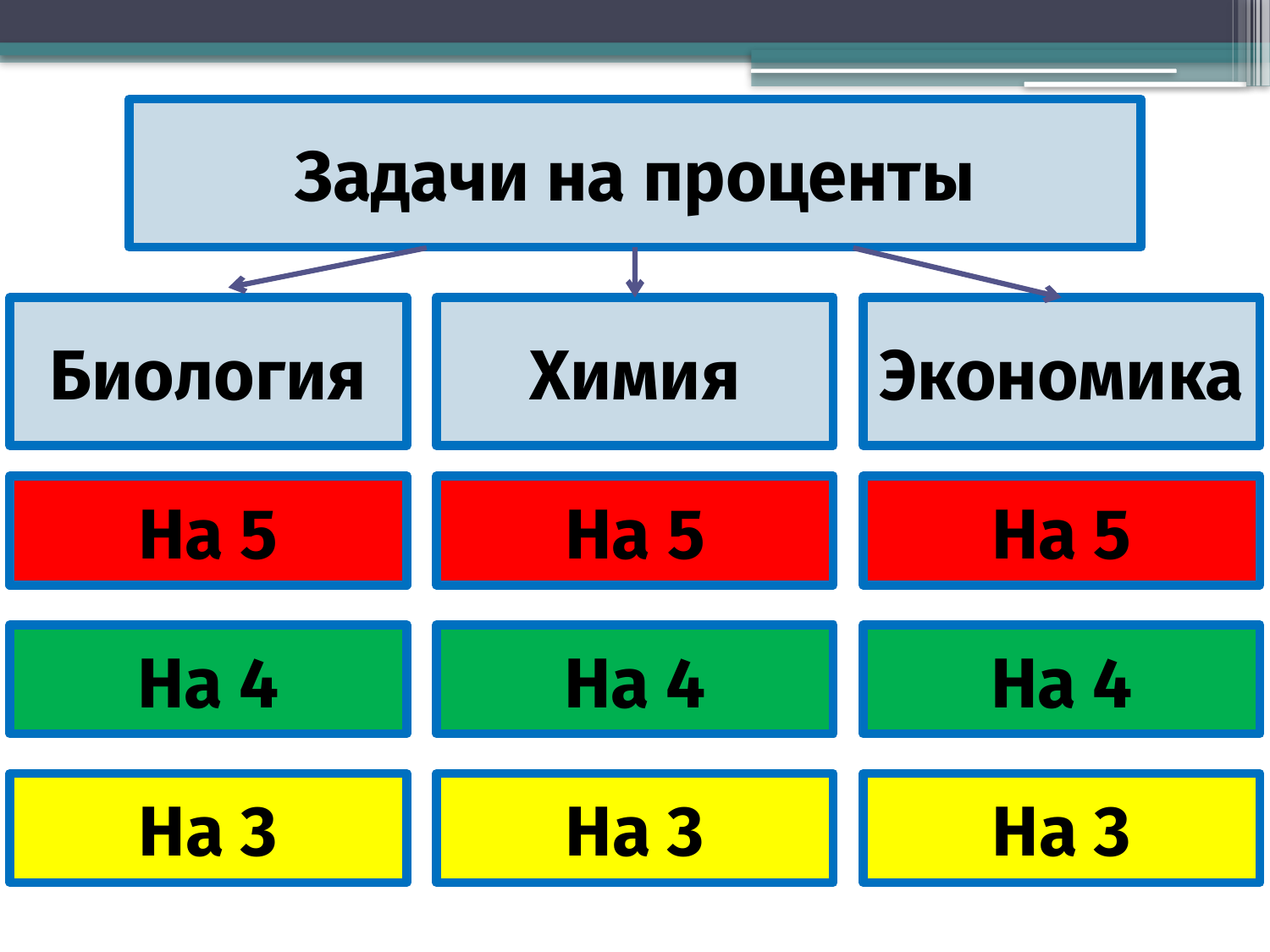

Задачи на проценты
Биология
Химия
Экономика
На 5
На 5
На 5
На 4
На 4
На 4
На 3
На 3
На 3